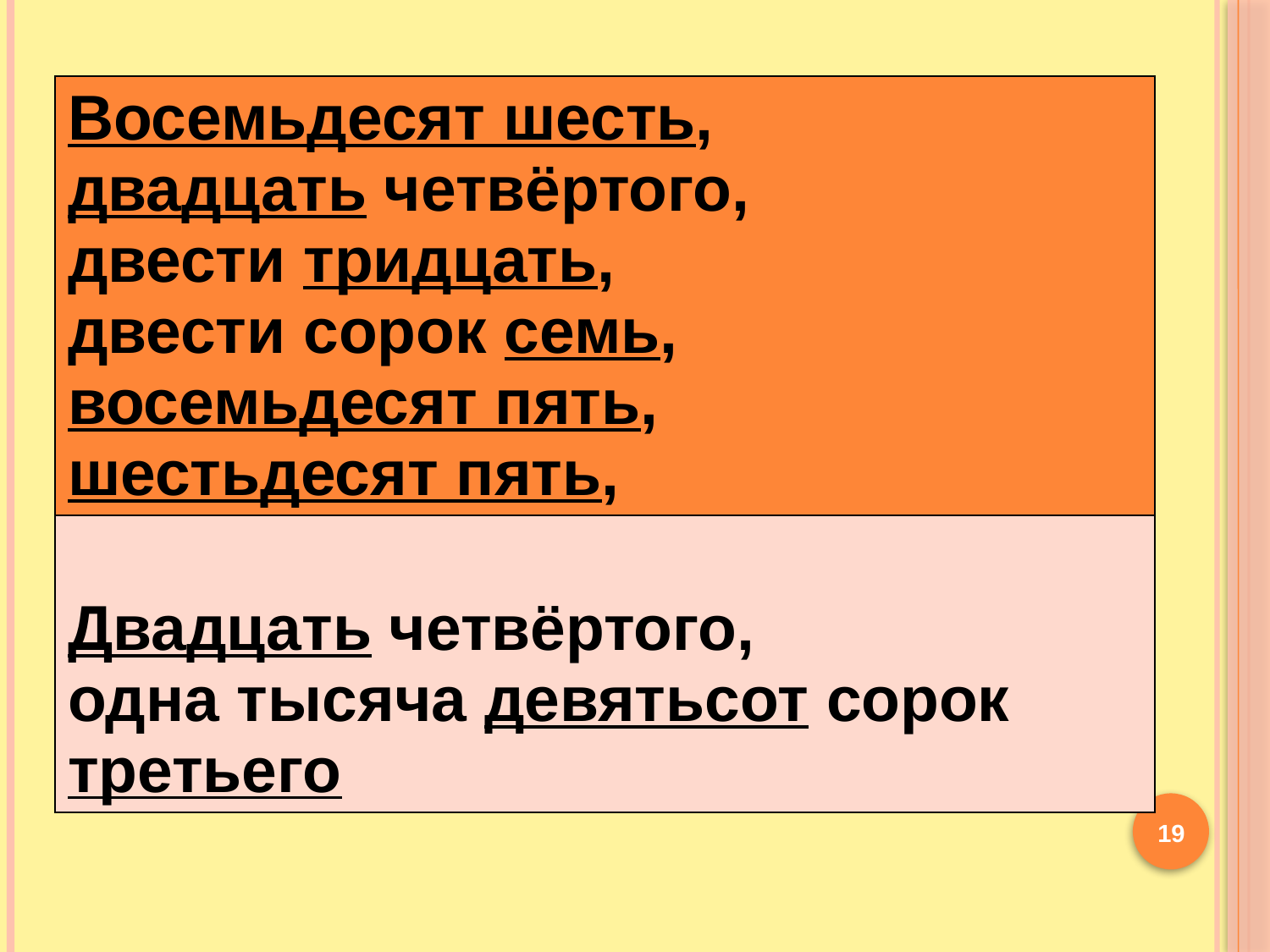

| Восемьдесят шесть, двадцать четвёртого, двести тридцать, двести сорок семь, восемьдесят пять, шестьдесят пять, |
| --- |
| Двадцать четвёртого, одна тысяча девятьсот сорок третьего |
19